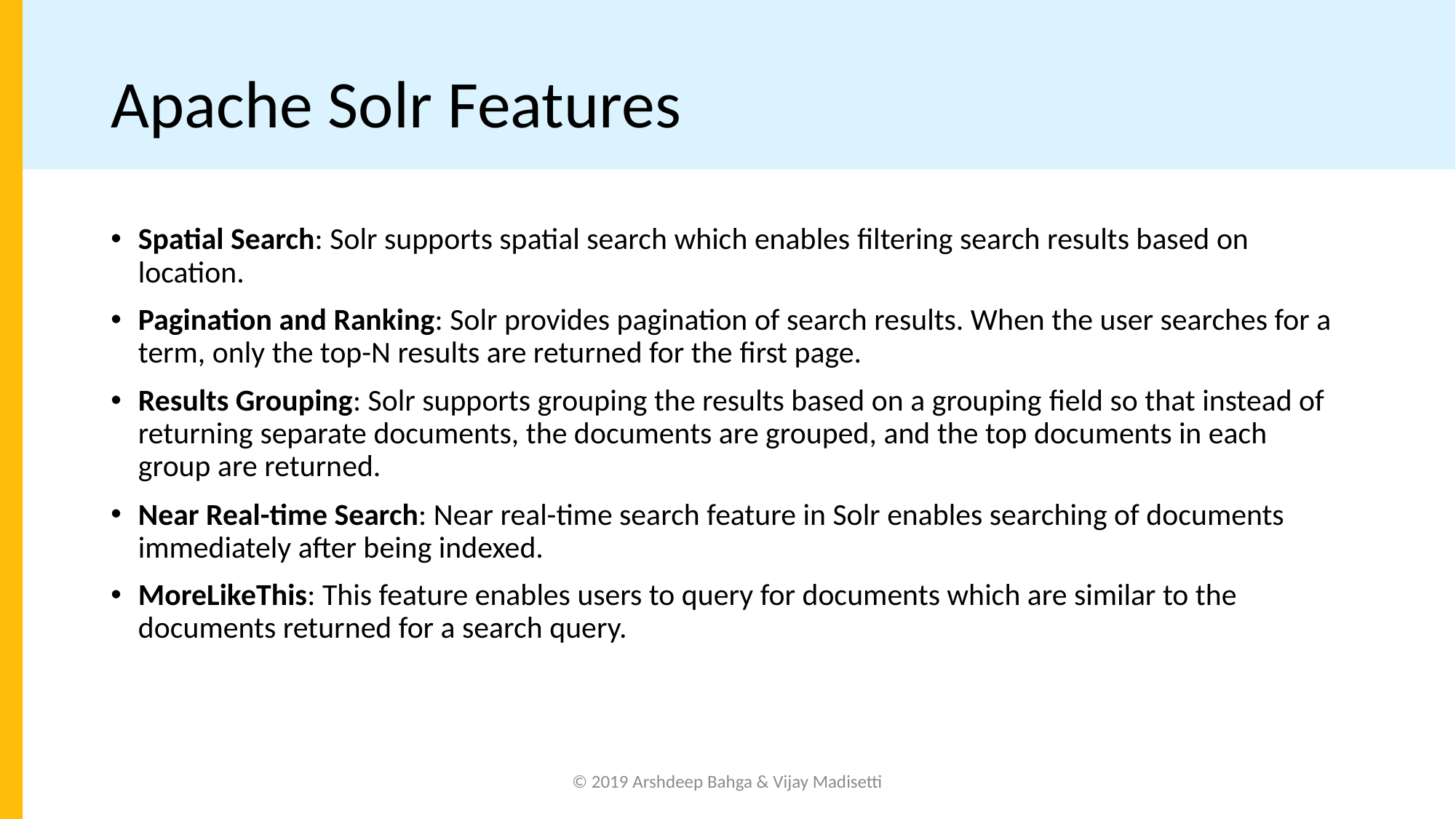

# Apache Solr Features
Spatial Search: Solr supports spatial search which enables filtering search results based on location.
Pagination and Ranking: Solr provides pagination of search results. When the user searches for a term, only the top-N results are returned for the first page.
Results Grouping: Solr supports grouping the results based on a grouping field so that instead of returning separate documents, the documents are grouped, and the top documents in each group are returned.
Near Real-time Search: Near real-time search feature in Solr enables searching of documents immediately after being indexed.
MoreLikeThis: This feature enables users to query for documents which are similar to the documents returned for a search query.
© 2019 Arshdeep Bahga & Vijay Madisetti